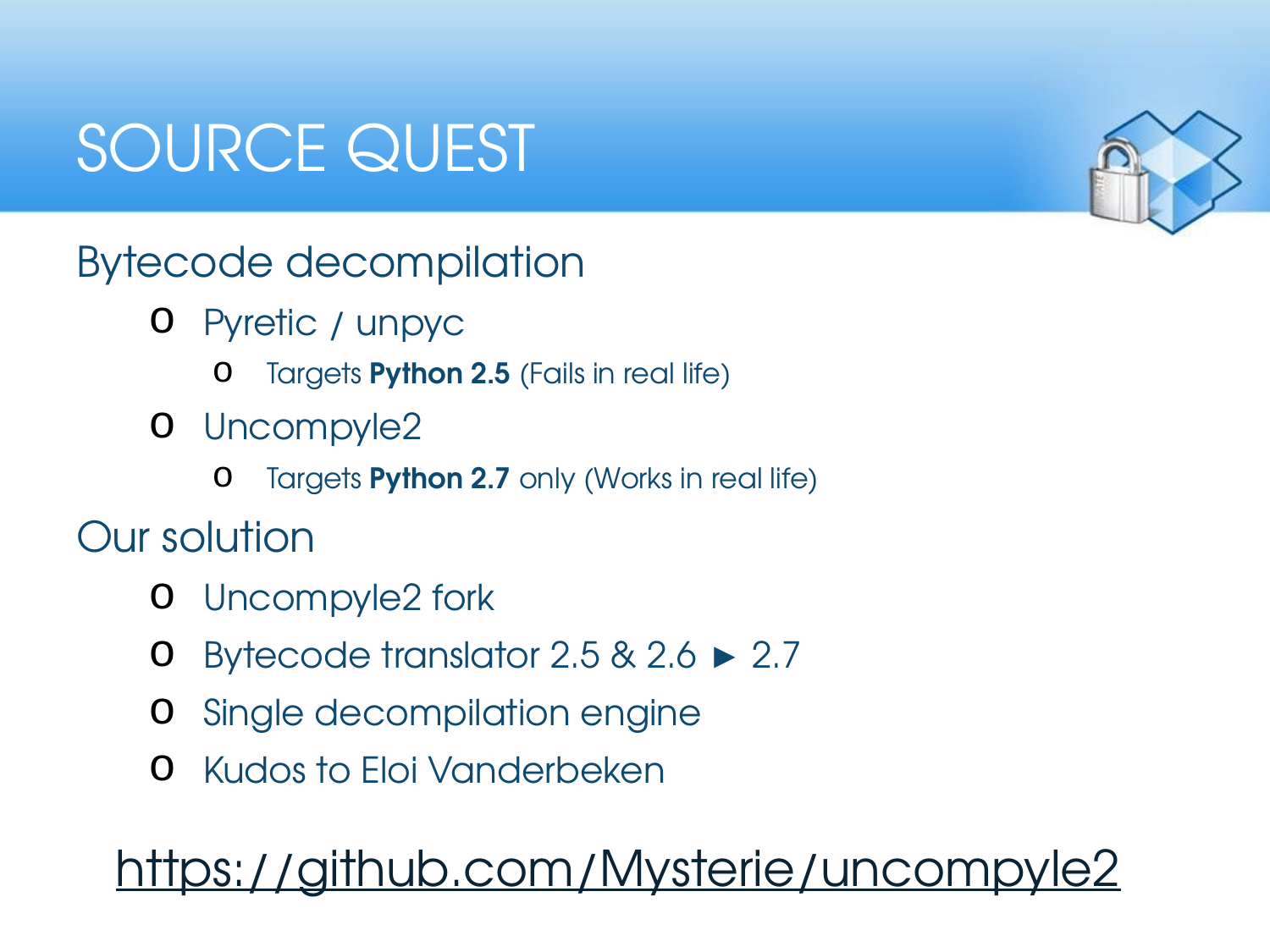

# Source quest
Bytecode decompilation
Pyretic / unpyc
Targets Python 2.5 (Fails in real life)
Uncompyle2
Targets Python 2.7 only (Works in real life)
Our solution
Uncompyle2 fork
Bytecode translator 2.5 & 2.6 ► 2.7
Single decompilation engine
Kudos to Eloi Vanderbeken

https://github.com/Mysterie/uncompyle2